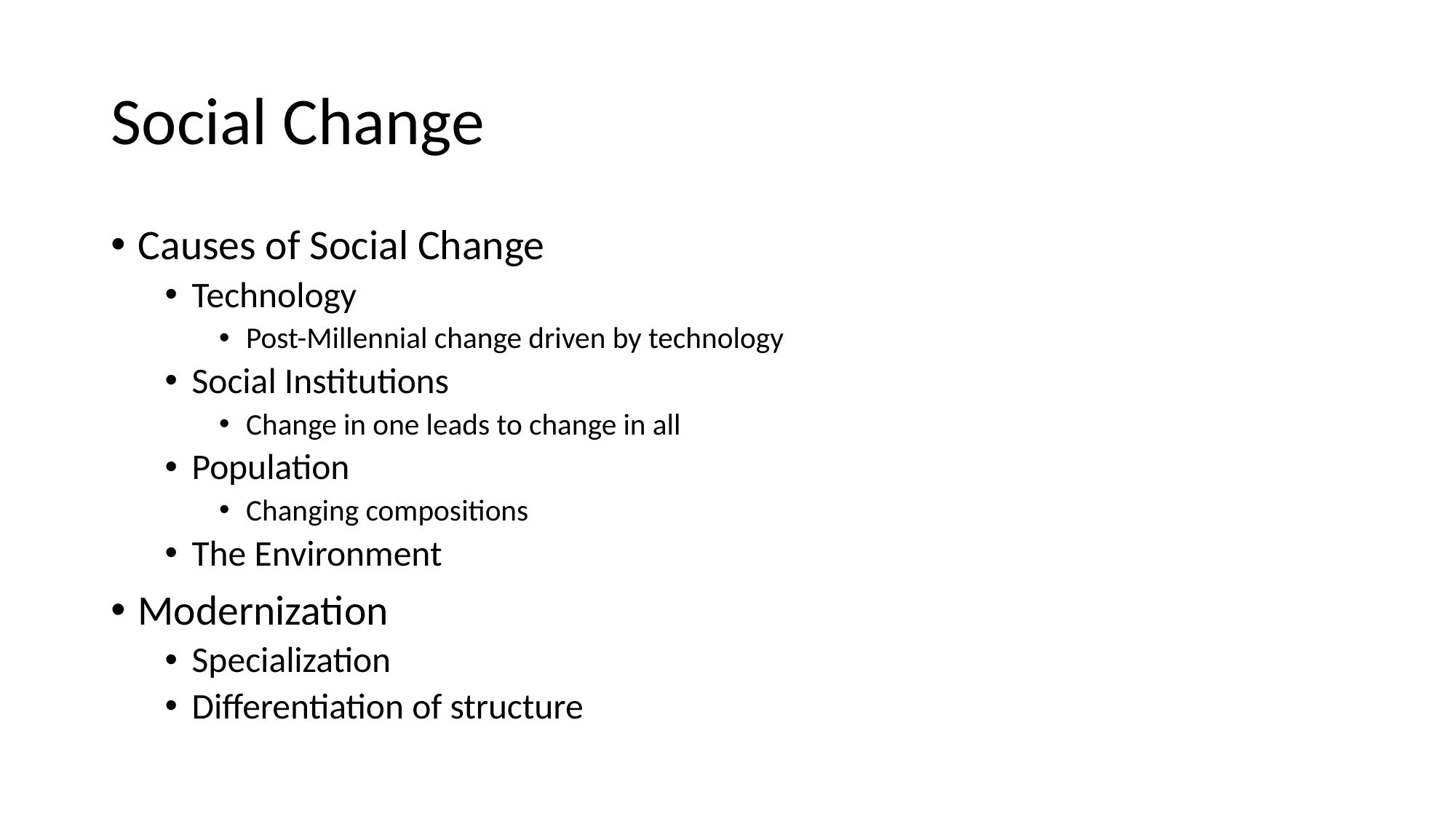

# Social Change
Causes of Social Change
Technology
Post-Millennial change driven by technology
Social Institutions
Change in one leads to change in all
Population
Changing compositions
The Environment
Modernization
Specialization
Differentiation of structure